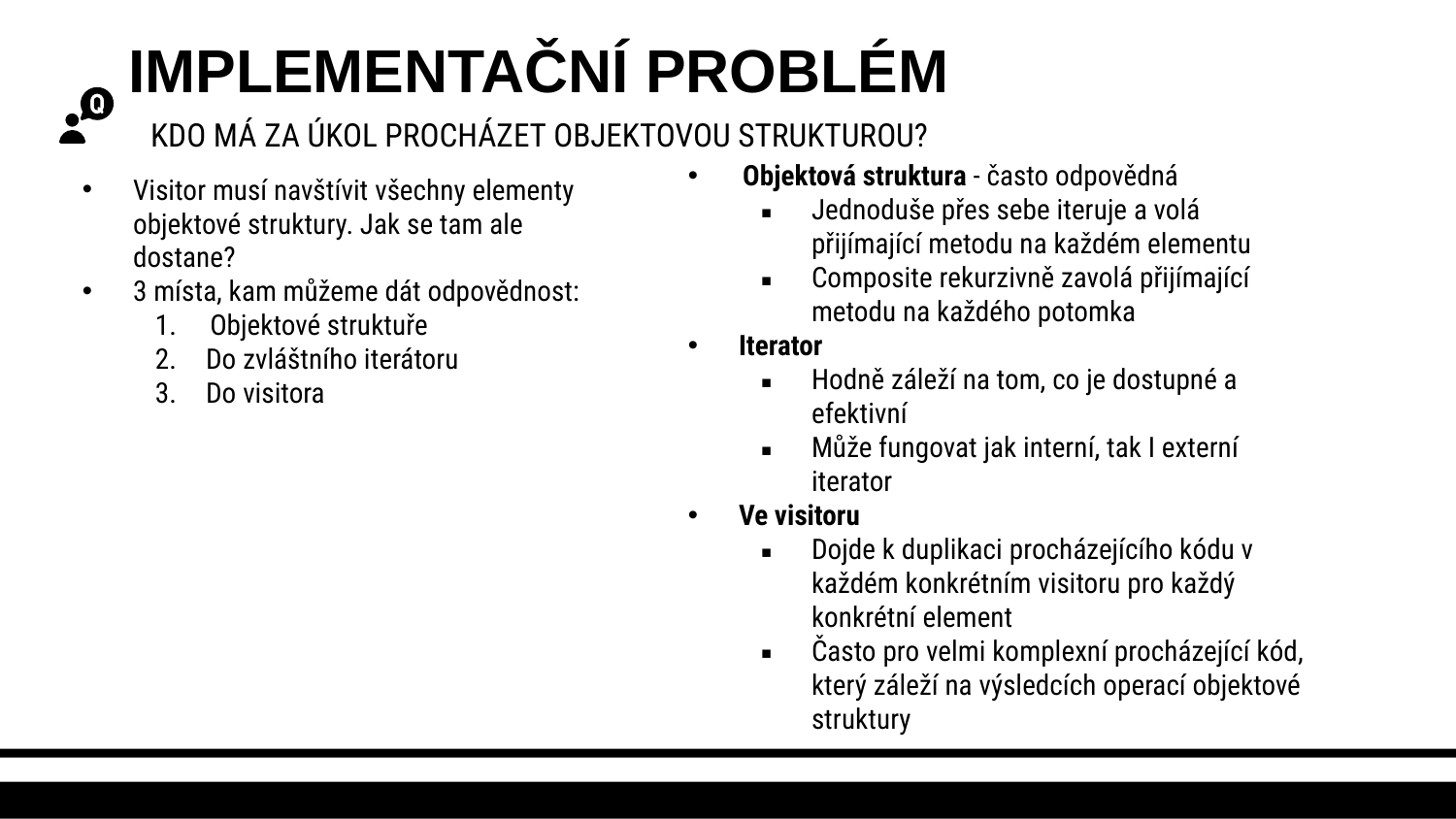

# IMPLEMENTAČNÍ PROBLÉM

KDO MÁ ZA ÚKOL PROCHÁZET OBJEKTOVOU STRUKTUROU?

Objektová struktura - často odpovědná
Jednoduše přes sebe iteruje a volá přijímající metodu na každém elementu
Composite rekurzivně zavolá přijímající metodu na každého potomka
Iterator
Hodně záleží na tom, co je dostupné a efektivní
Může fungovat jak interní, tak I externí iterator
Ve visitoru
Dojde k duplikaci procházejícího kódu v každém konkrétním visitoru pro každý konkrétní element
Často pro velmi komplexní procházející kód, který záleží na výsledcích operací objektové struktury

Visitor musí navštívit všechny elementy objektové struktury. Jak se tam ale dostane?
3 místa, kam můžeme dát odpovědnost:
Objektové struktuře
Do zvláštního iterátoru
Do visitora